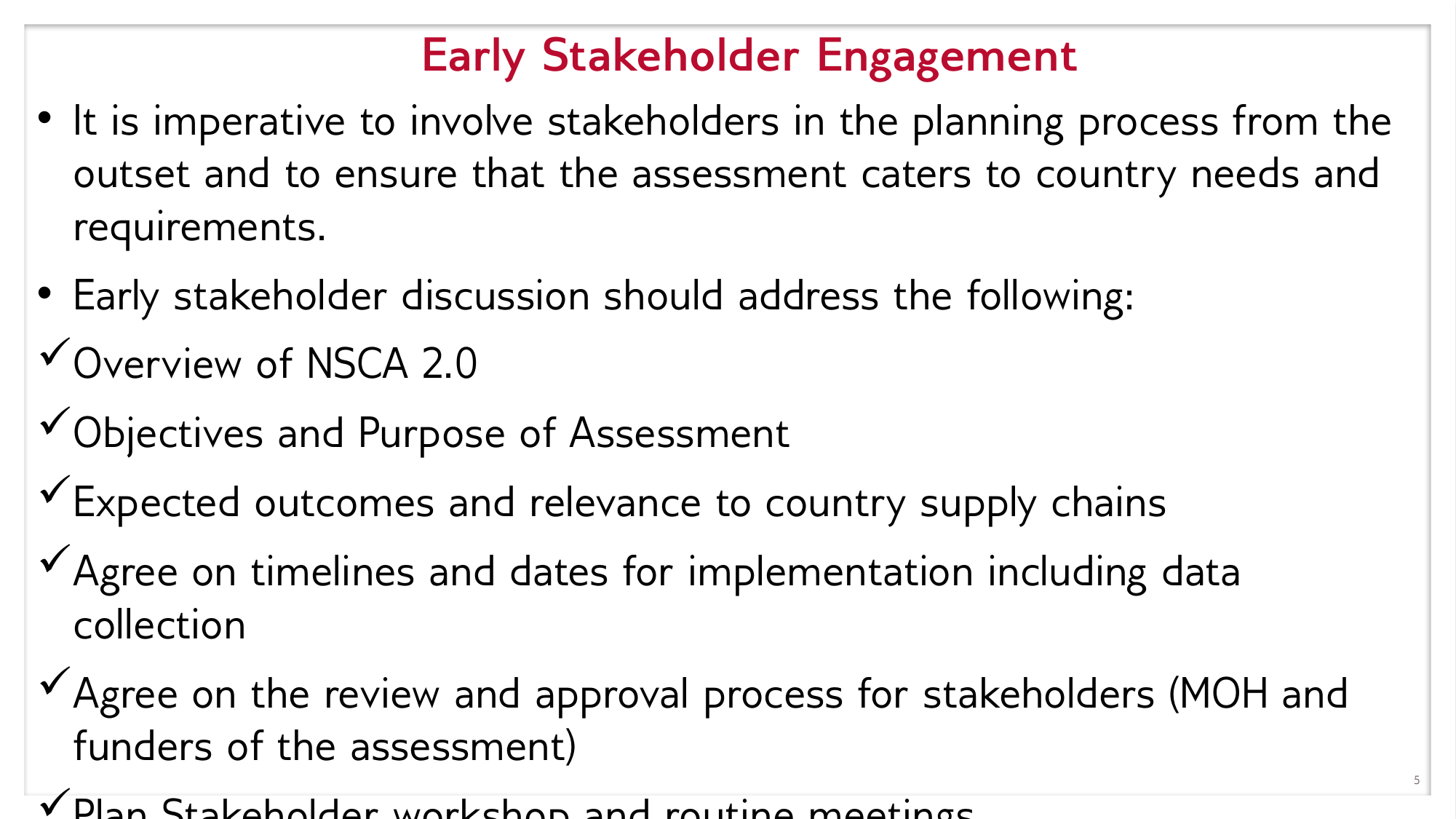

# Early Stakeholder Engagement
It is imperative to involve stakeholders in the planning process from the outset and to ensure that the assessment caters to country needs and requirements.
Early stakeholder discussion should address the following:
Overview of NSCA 2.0
Objectives and Purpose of Assessment
Expected outcomes and relevance to country supply chains
Agree on timelines and dates for implementation including data collection
Agree on the review and approval process for stakeholders (MOH and funders of the assessment)
Plan Stakeholder workshop and routine meetings
5